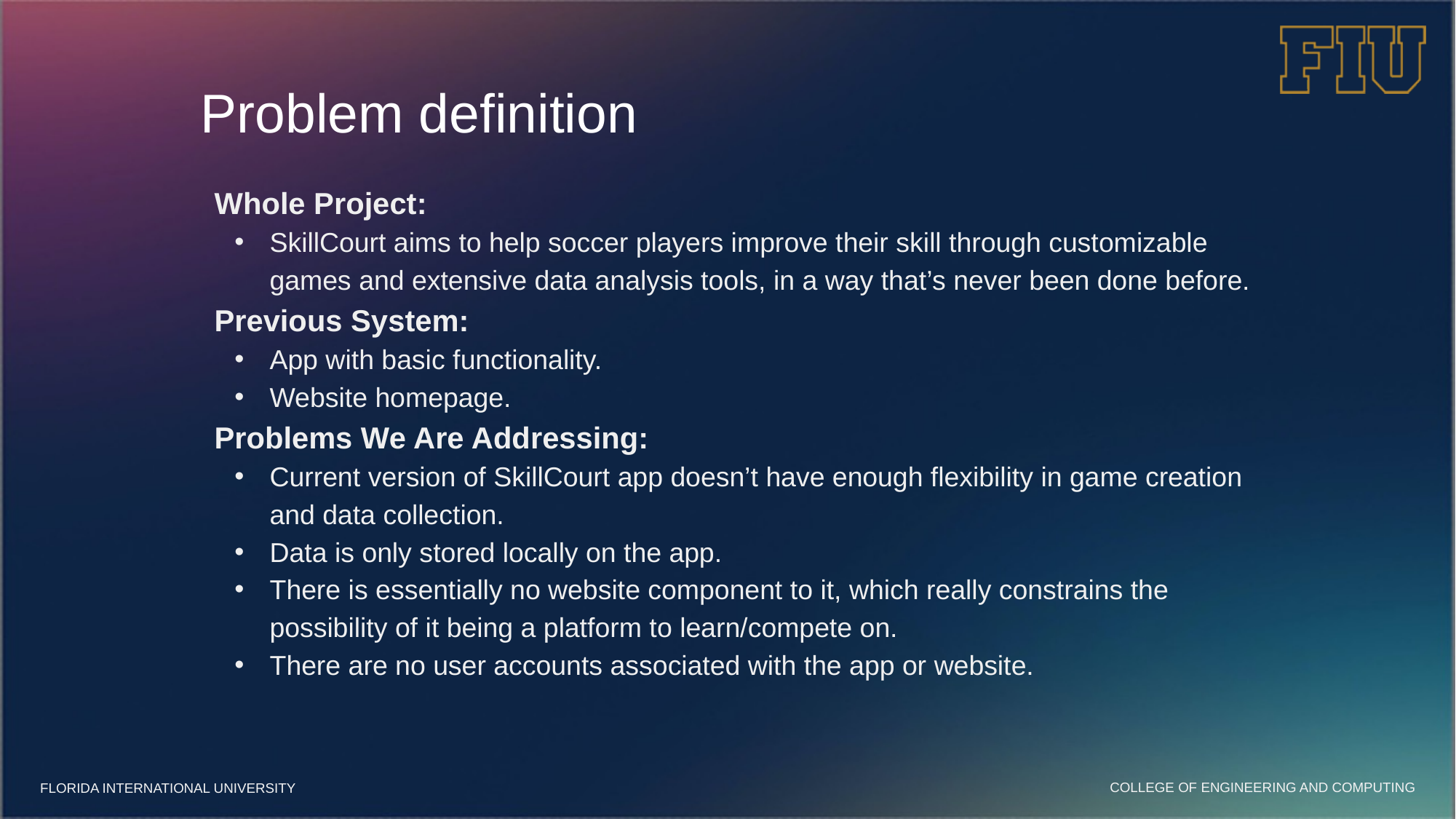

# Problem definition
Whole Project:
SkillCourt aims to help soccer players improve their skill through customizable games and extensive data analysis tools, in a way that’s never been done before.
Previous System:
App with basic functionality.
Website homepage.
Problems We Are Addressing:
Current version of SkillCourt app doesn’t have enough flexibility in game creation and data collection.
Data is only stored locally on the app.
There is essentially no website component to it, which really constrains the possibility of it being a platform to learn/compete on.
There are no user accounts associated with the app or website.